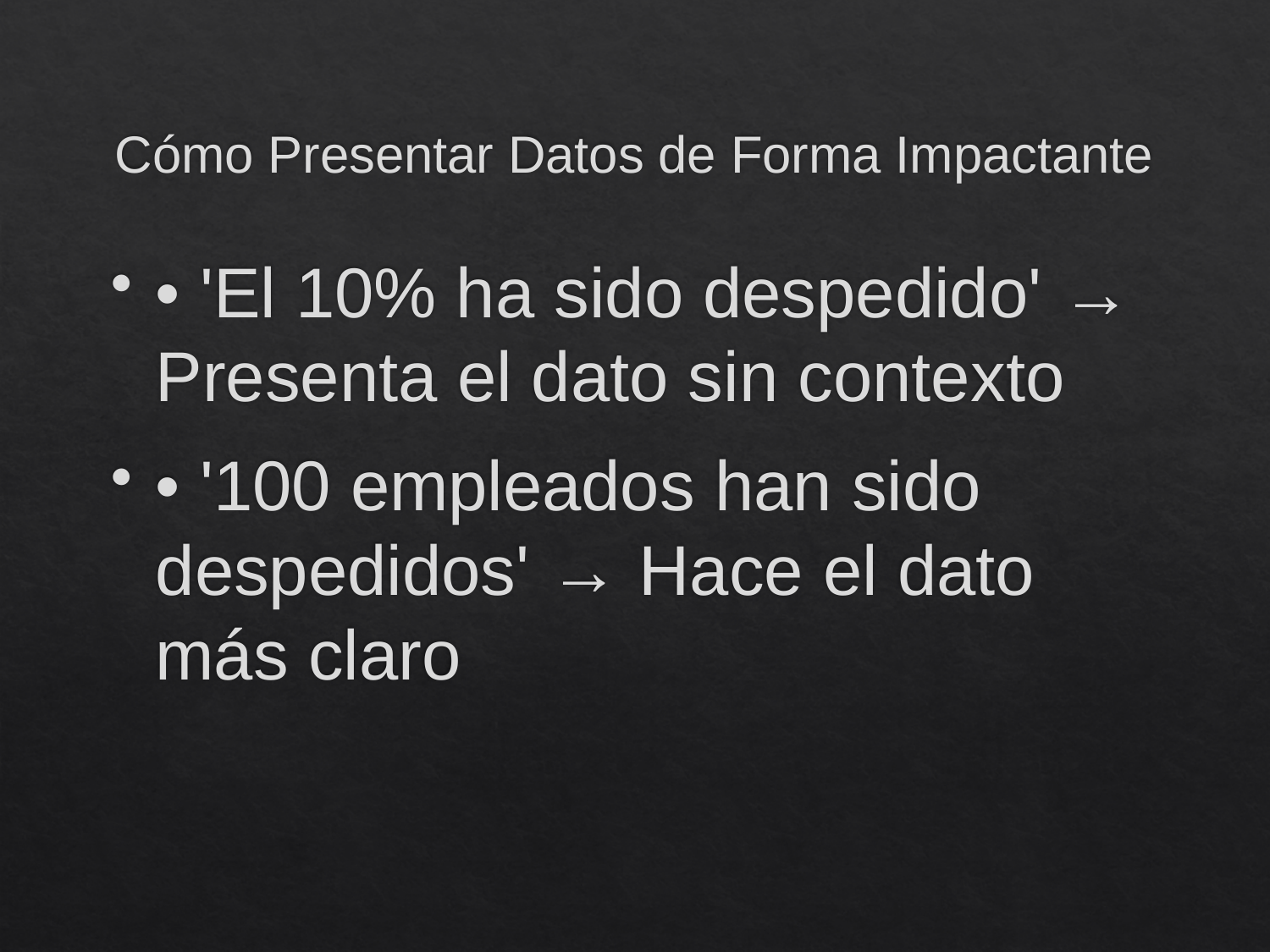

# Cómo Presentar Datos de Forma Impactante
• 'El 10% ha sido despedido' → Presenta el dato sin contexto
• '100 empleados han sido despedidos' → Hace el dato más claro